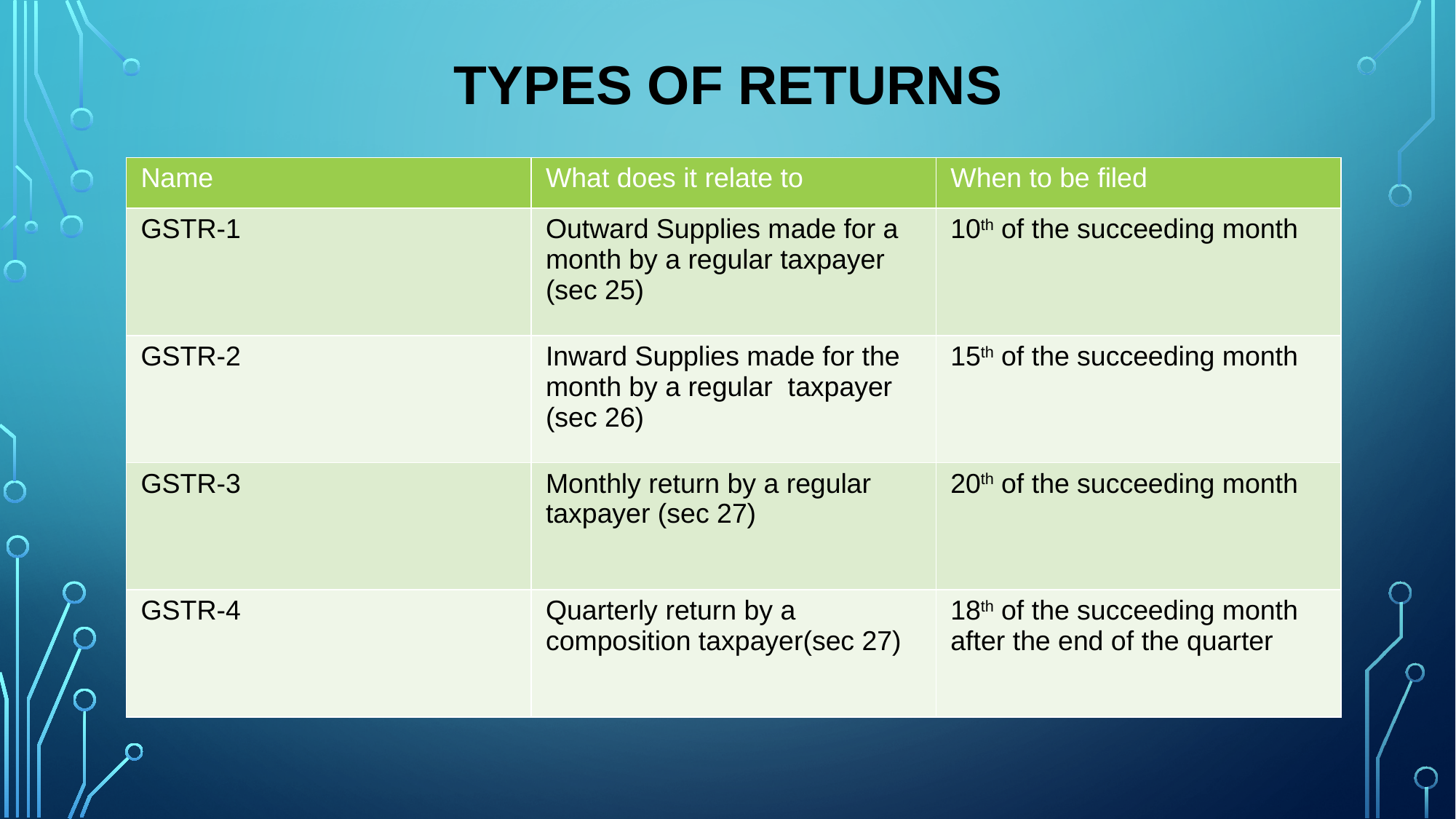

# Types of Returns
| Name | What does it relate to | When to be filed |
| --- | --- | --- |
| GSTR-1 | Outward Supplies made for a month by a regular taxpayer (sec 25) | 10th of the succeeding month |
| GSTR-2 | Inward Supplies made for the month by a regular taxpayer (sec 26) | 15th of the succeeding month |
| GSTR-3 | Monthly return by a regular taxpayer (sec 27) | 20th of the succeeding month |
| GSTR-4 | Quarterly return by a composition taxpayer(sec 27) | 18th of the succeeding month after the end of the quarter |